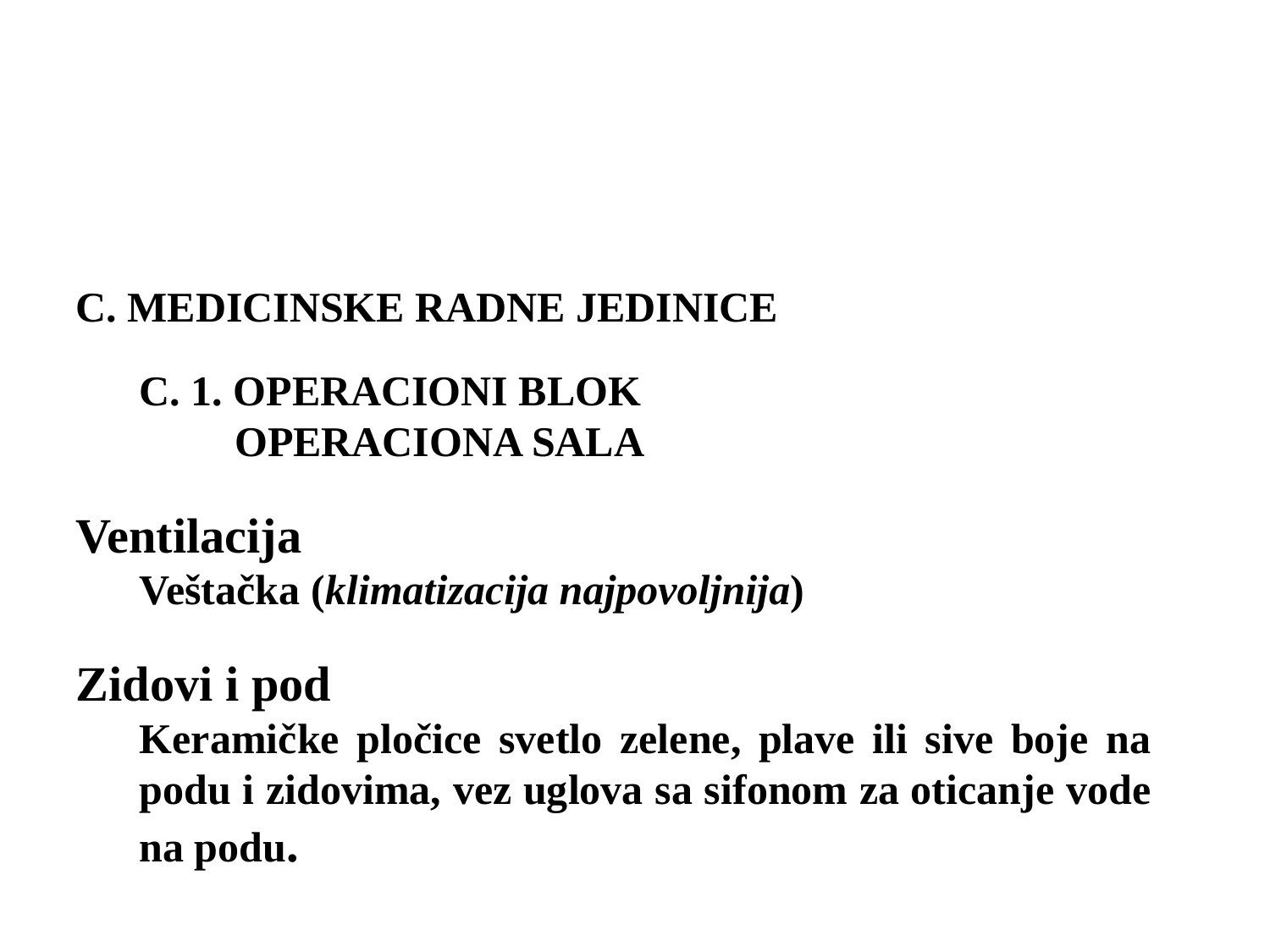

C. MEDICINSKE RADNE JEDINICE

C. 1. OPERACIONI BLOK
   OPERACIONA SALA

Ventilacija
Veštačka (klimatizacija najpovoljnija)

Zidovi i pod
Keramičke pločice svetlo zelene, plave ili sive boje na podu i zidovima, vez uglova sa sifonom za oticanje vode na podu.